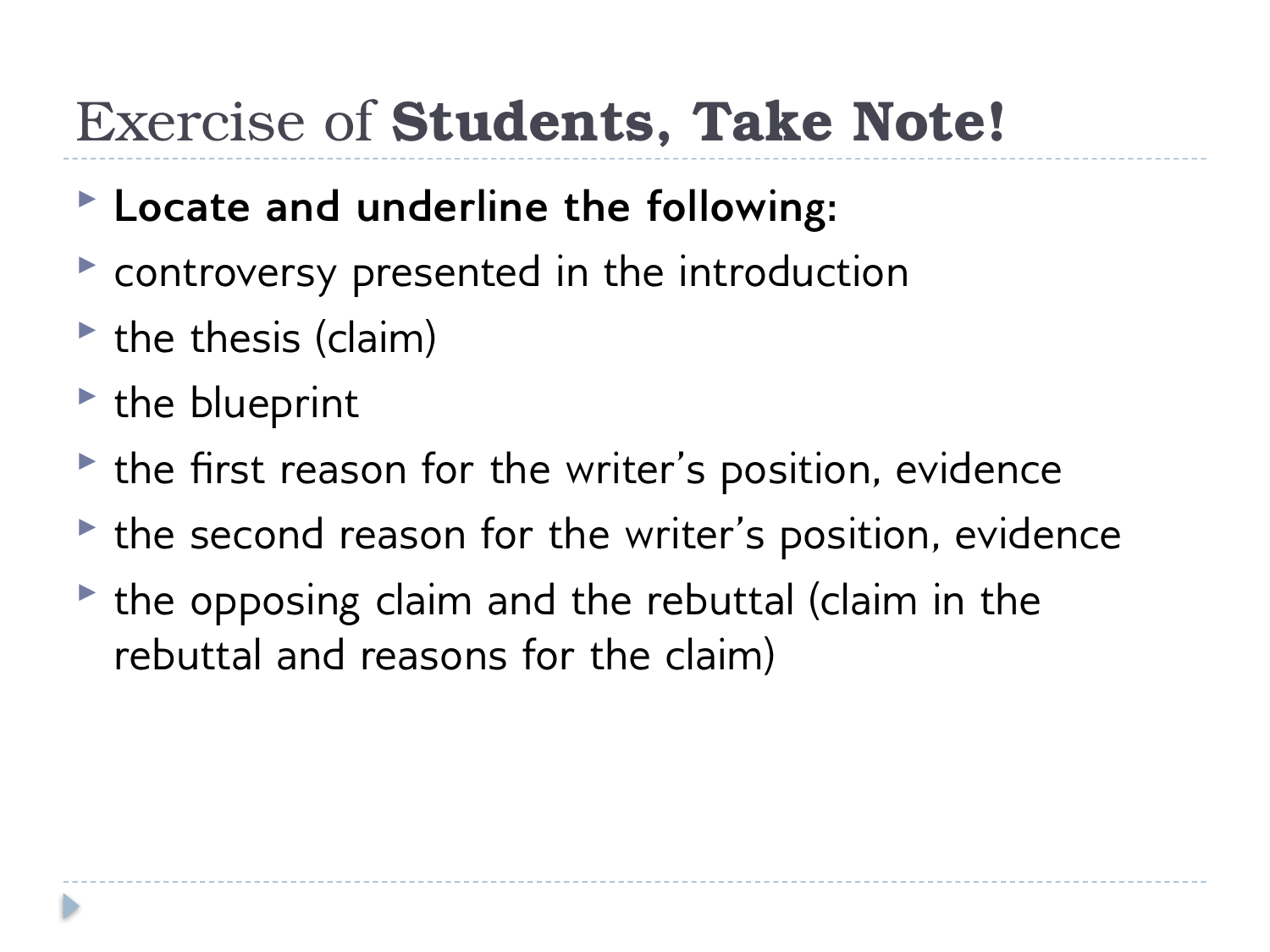

# Exercise of Students, Take Note!
Locate and underline the following:
controversy presented in the introduction
the thesis (claim)
the blueprint
the first reason for the writer’s position, evidence
the second reason for the writer’s position, evidence
the opposing claim and the rebuttal (claim in the rebuttal and reasons for the claim)